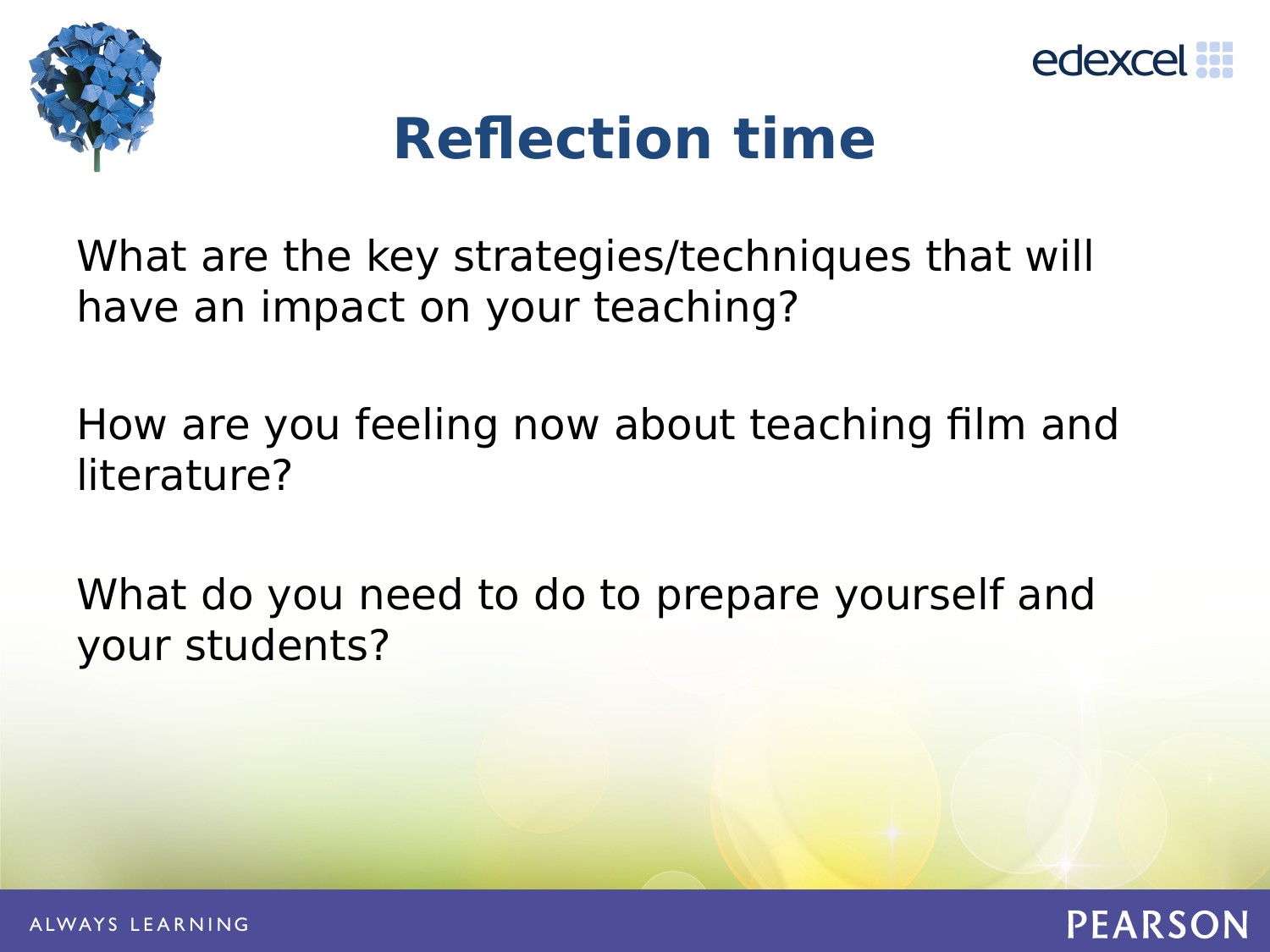

# Reflection time
What are the key strategies/techniques that will have an impact on your teaching?

How are you feeling now about teaching film and literature?

What do you need to do to prepare yourself and your students?